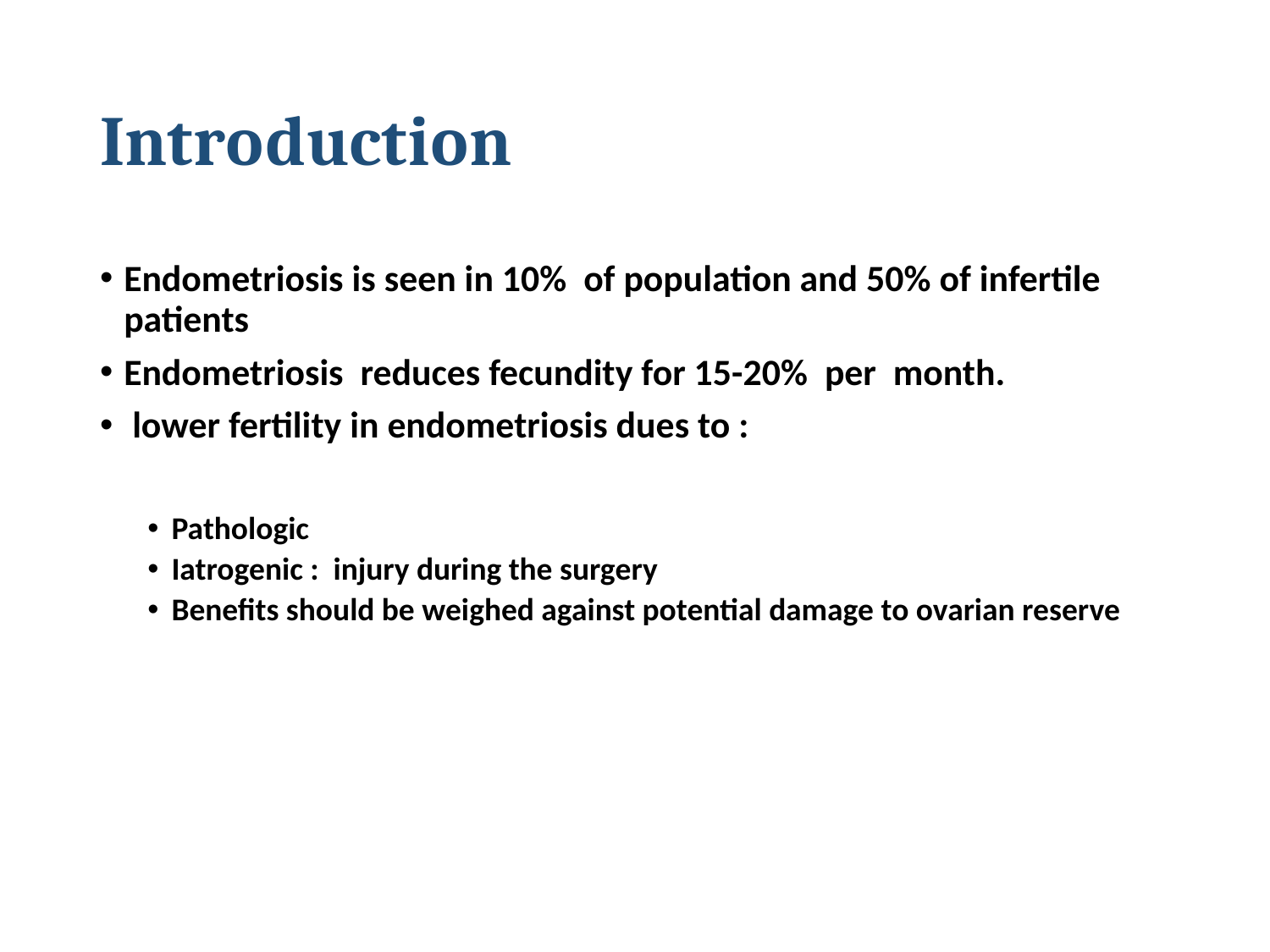

# Introduction
Endometriosis is seen in 10%  of population and 50% of infertile patients
Endometriosis  reduces fecundity for 15-20%  per  month.
 lower fertility in endometriosis dues to :

Pathologic
Iatrogenic :  injury during the surgery
Benefits should be weighed against potential damage to ovarian reserve